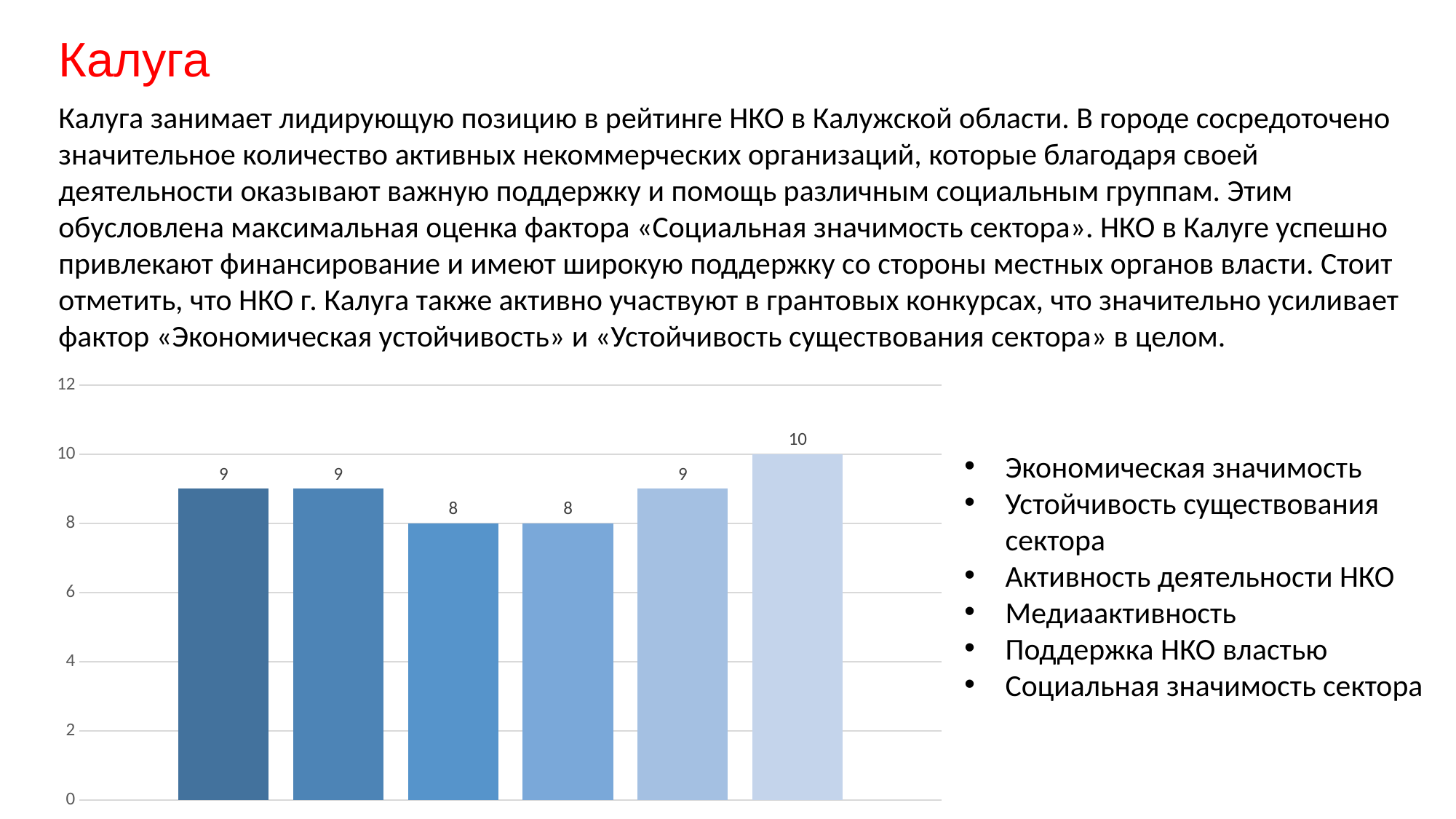

Калуга
Калуга занимает лидирующую позицию в рейтинге НКО в Калужской области. В городе сосредоточено значительное количество активных некоммерческих организаций, которые благодаря своей деятельности оказывают важную поддержку и помощь различным социальным группам. Этим обусловлена максимальная оценка фактора «Социальная значимость сектора». НКО в Калуге успешно привлекают финансирование и имеют широкую поддержку со стороны местных органов власти. Стоит отметить, что НКО г. Калуга также активно участвуют в грантовых конкурсах, что значительно усиливает фактор «Экономическая устойчивость» и «Устойчивость существования сектора» в целом.

### Chart

| Category | Столбец1 | Ряд 2 | Ряд 3 | Ряд 4 | Ряд 5 | Ряд 6 |
|---|---|---|---|---|---|---|
| Категория 1 | 9.0 | 9.0 | 8.0 | 8.0 | 9.0 | 10.0 |
Экономическая значимость
Устойчивость существования сектора
Активность деятельности НКО
Медиаактивность
Поддержка НКО властью
Социальная значимость сектора